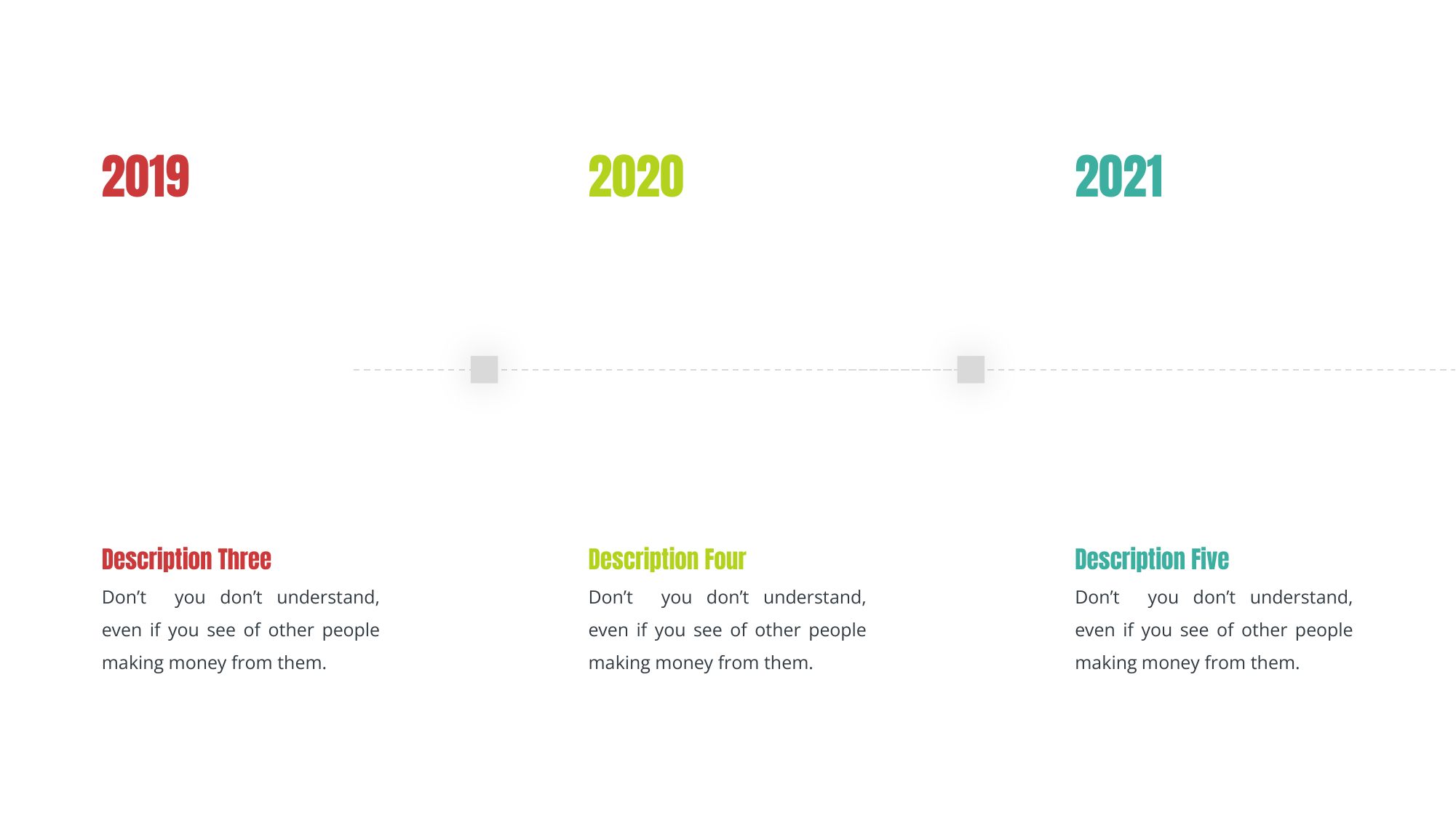

2019
2020
2021

Description Three
Description Four
Description Five
Don’t  you don’t understand, even if you see of other people making money from them.
Don’t  you don’t understand, even if you see of other people making money from them.
Don’t  you don’t understand, even if you see of other people making money from them.